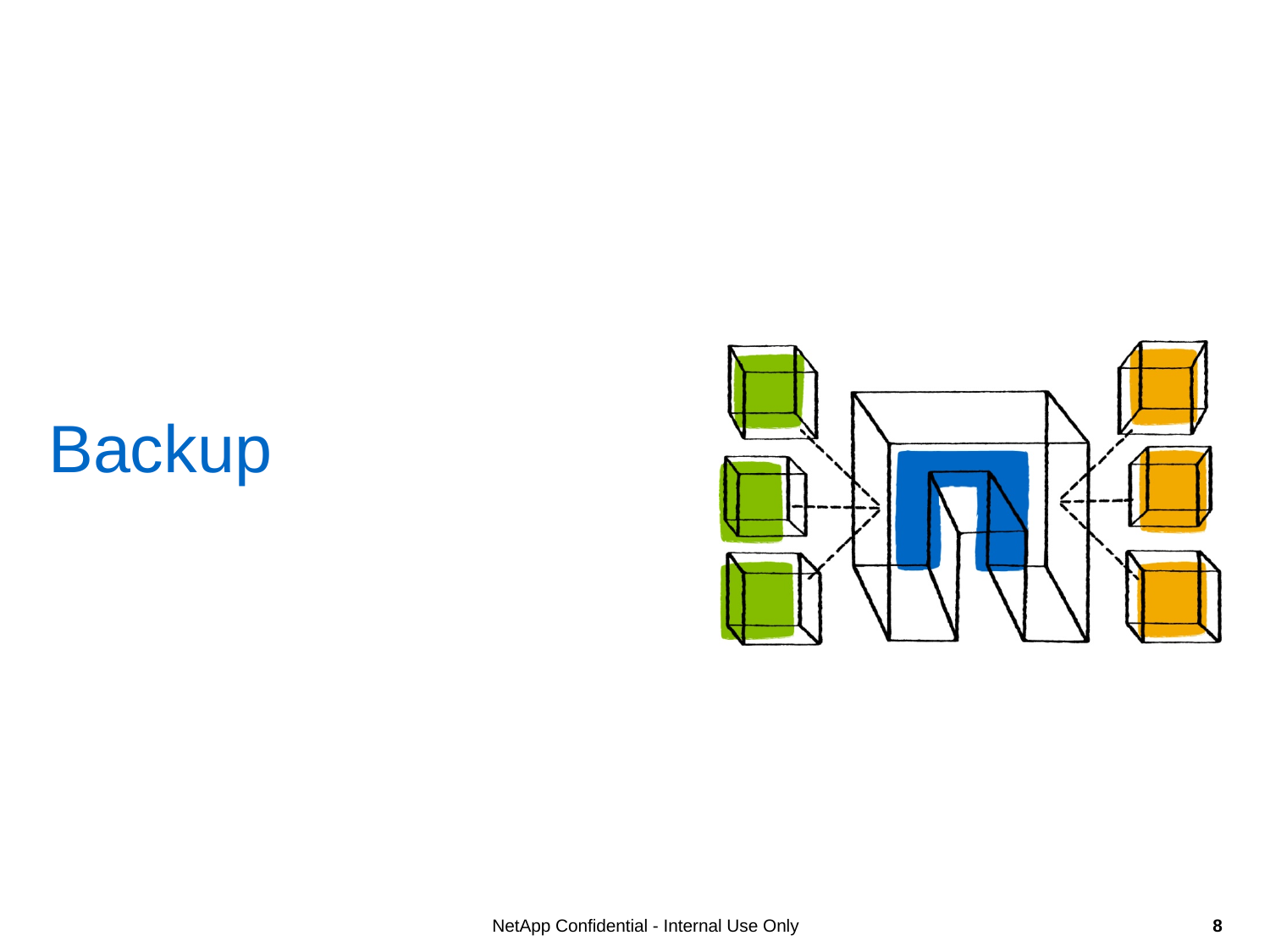

# Backup

8
NetApp Confidential - Internal Use Only